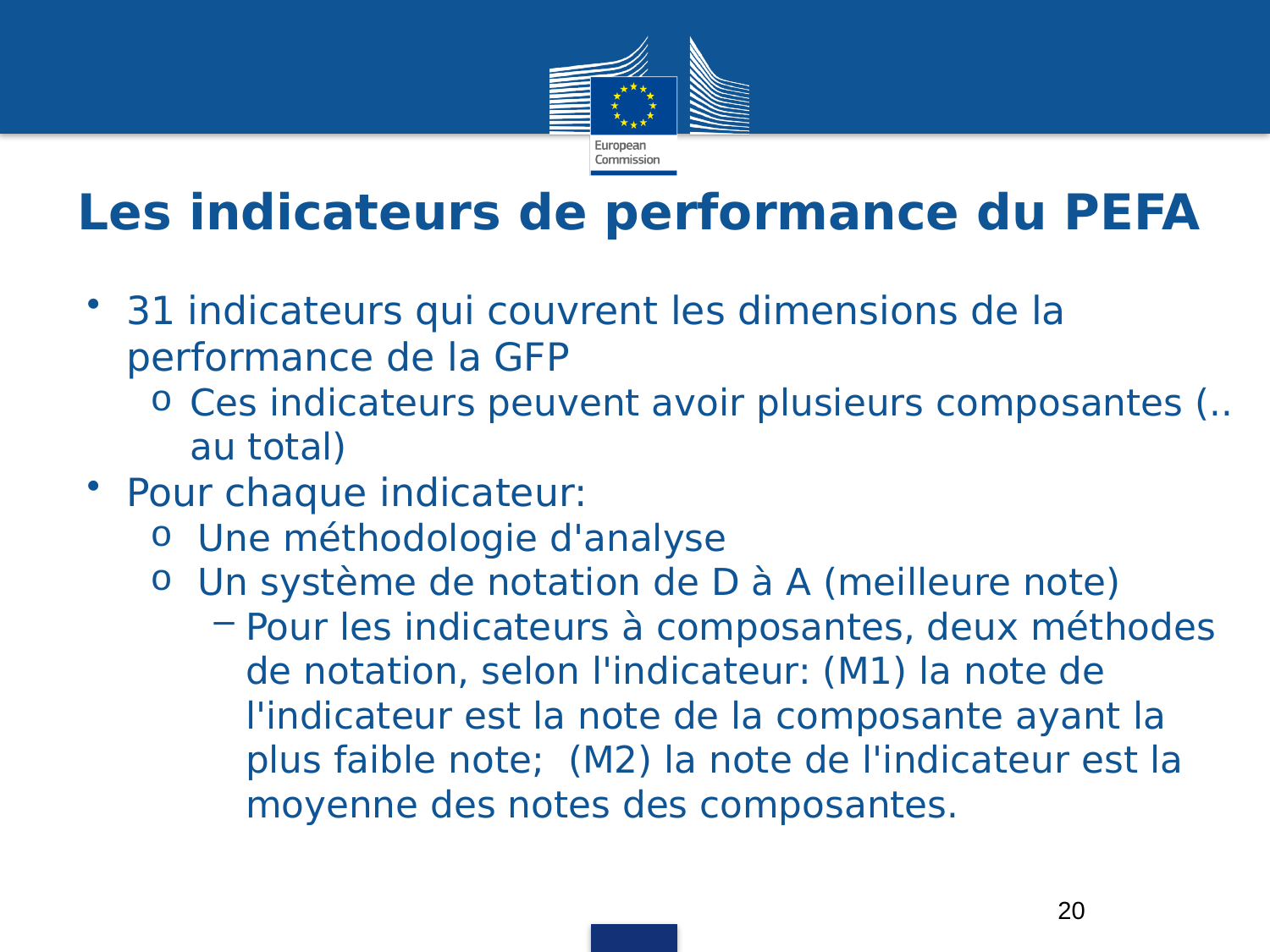

# Les indicateurs de performance du PEFA
31 indicateurs qui couvrent les dimensions de la performance de la GFP
Ces indicateurs peuvent avoir plusieurs composantes (.. au total)
Pour chaque indicateur:
Une méthodologie d'analyse
Un système de notation de D à A (meilleure note)
Pour les indicateurs à composantes, deux méthodes de notation, selon l'indicateur: (M1) la note de l'indicateur est la note de la composante ayant la plus faible note;  (M2) la note de l'indicateur est la moyenne des notes des composantes.
20